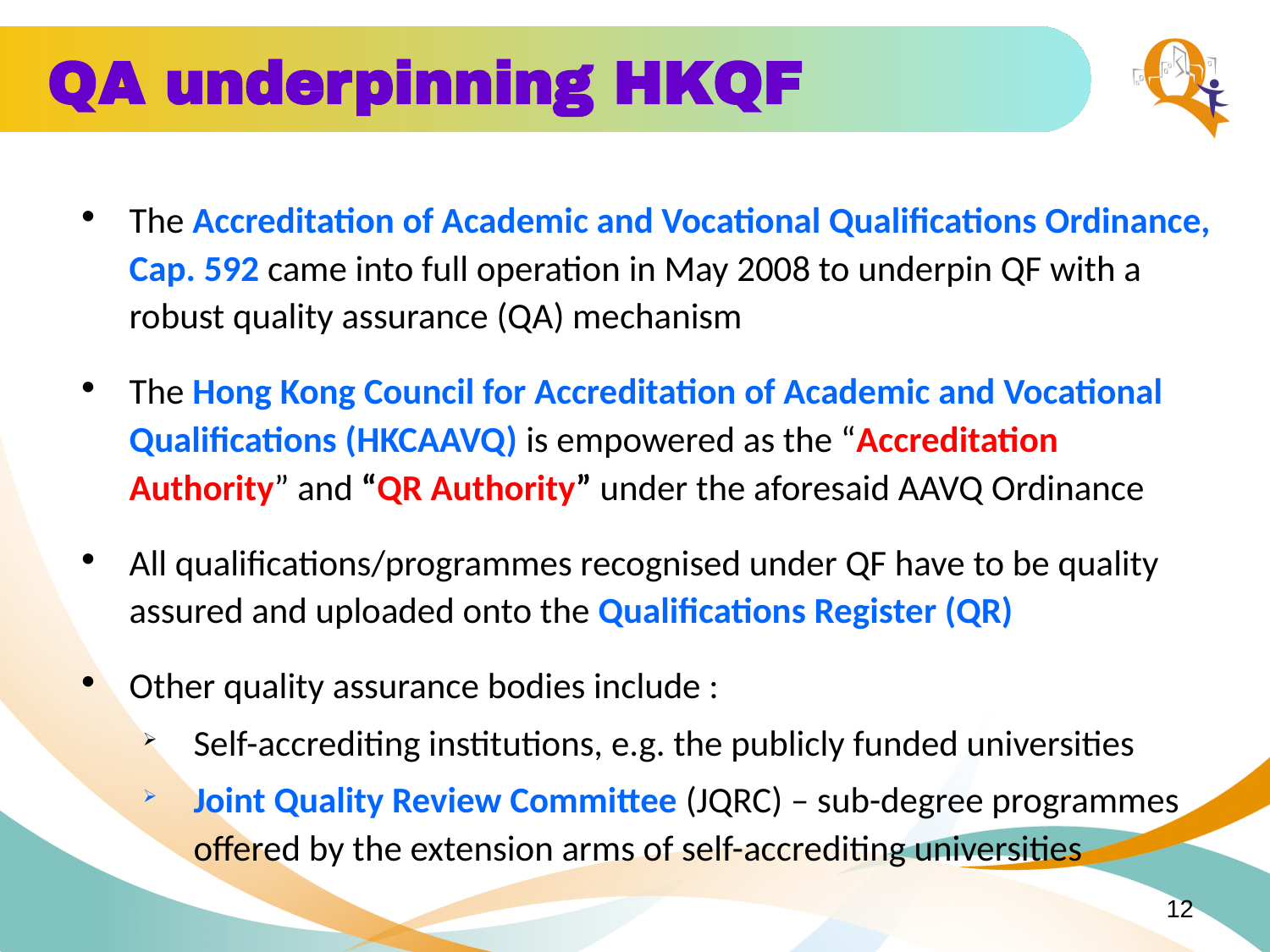

# QA underpinning HKQF

The Accreditation of Academic and Vocational Qualifications Ordinance, Cap. 592 came into full operation in May 2008 to underpin QF with a robust quality assurance (QA) mechanism
The Hong Kong Council for Accreditation of Academic and Vocational Qualifications (HKCAAVQ) is empowered as the “Accreditation Authority” and “QR Authority” under the aforesaid AAVQ Ordinance
All qualifications/programmes recognised under QF have to be quality assured and uploaded onto the Qualifications Register (QR)
Other quality assurance bodies include :
Self-accrediting institutions, e.g. the publicly funded universities
Joint Quality Review Committee (JQRC) – sub-degree programmes offered by the extension arms of self-accrediting universities

12